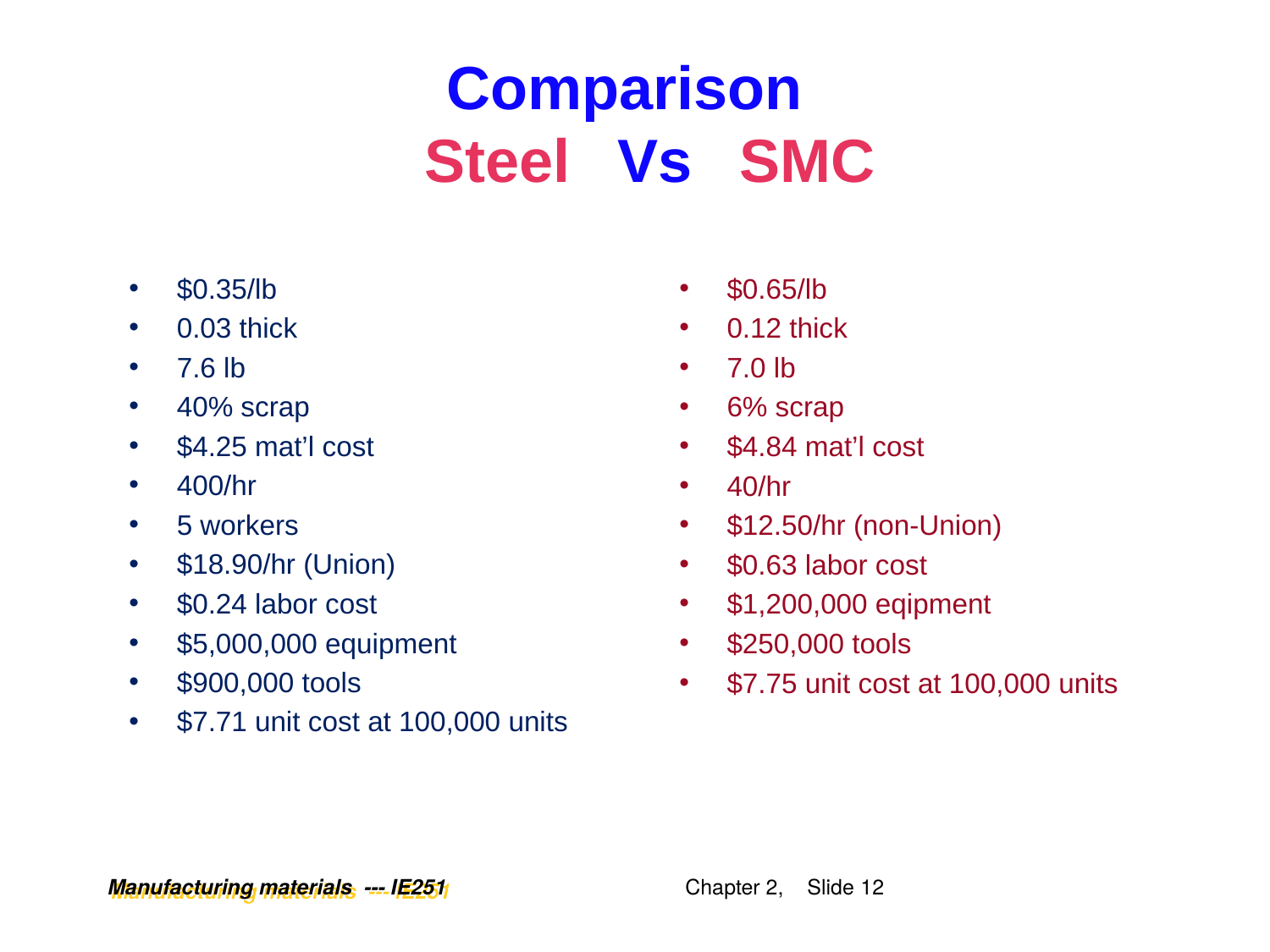

# Comparison Steel 		Vs 		SMC
$0.35/lb
0.03 thick
7.6 lb
40% scrap
$4.25 mat’l cost
400/hr
5 workers
$18.90/hr (Union)
$0.24 labor cost
$5,000,000 equipment
$900,000 tools
$7.71 unit cost at 100,000 units
$0.65/lb
0.12 thick
7.0 lb
6% scrap
$4.84 mat’l cost
40/hr
$12.50/hr (non-Union)
$0.63 labor cost
$1,200,000 eqipment
$250,000 tools
$7.75 unit cost at 100,000 units